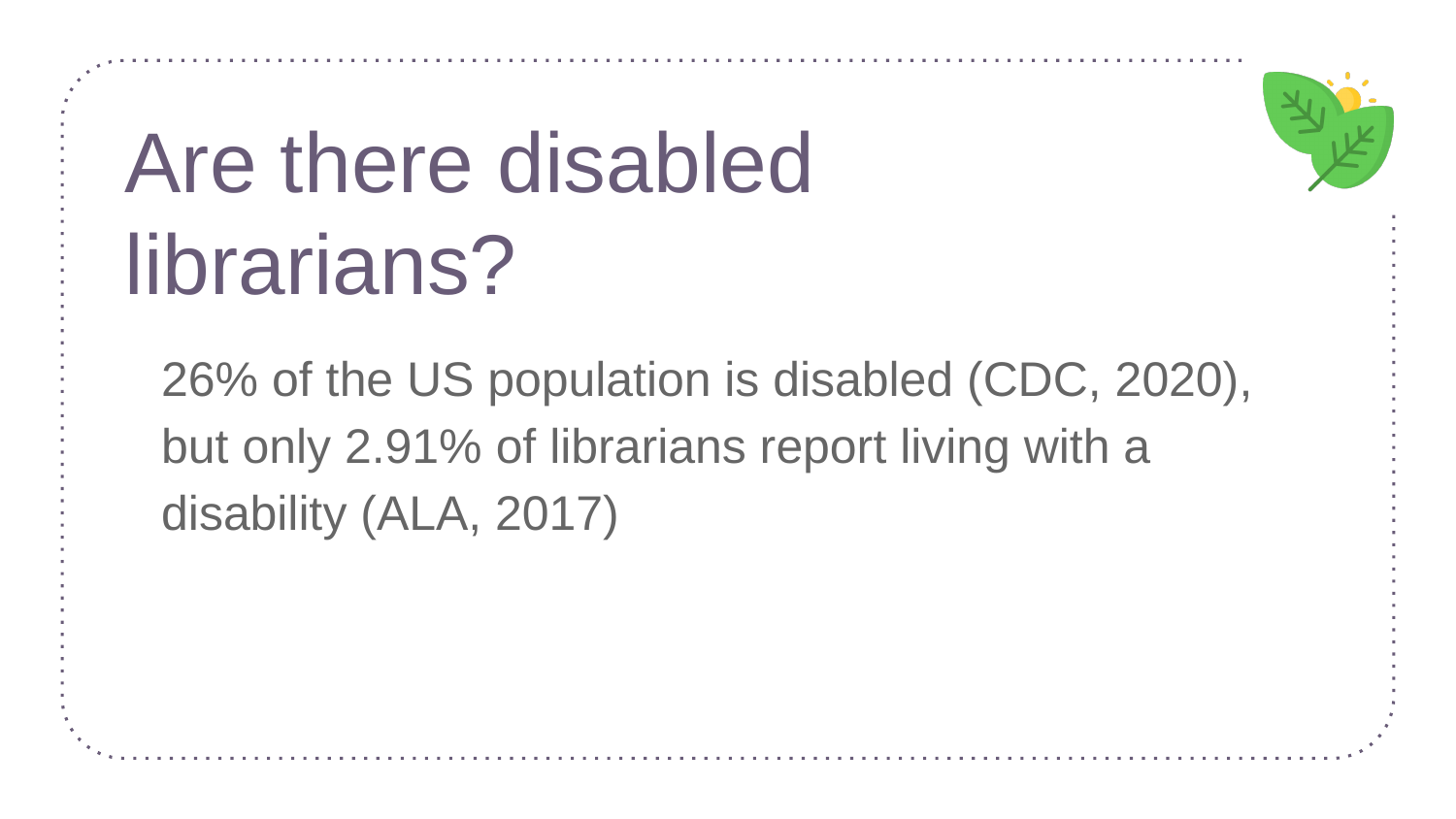

# Are there disabled librarians?
26% of the US population is disabled (CDC, 2020), but only 2.91% of librarians report living with a disability (ALA, 2017)